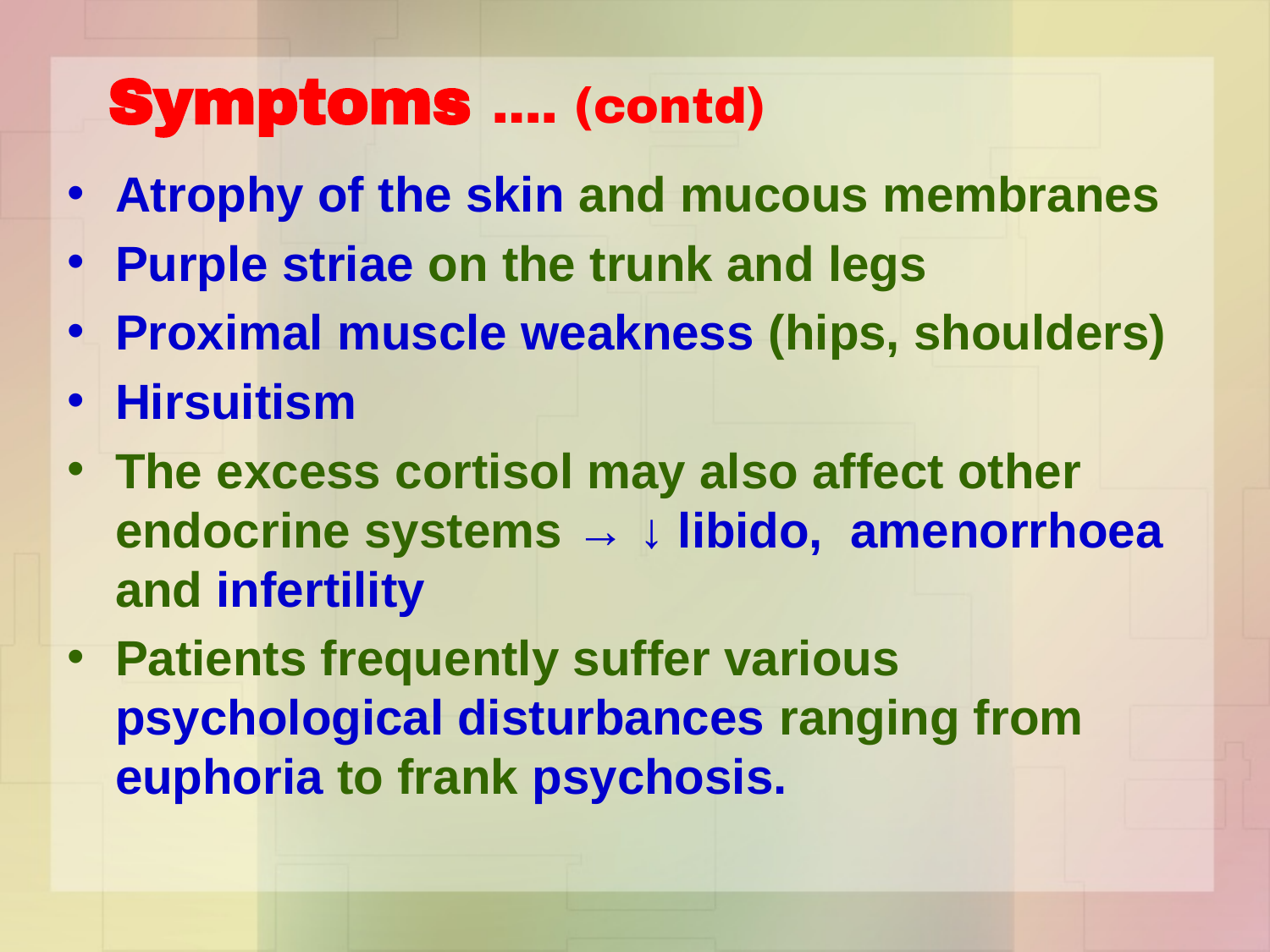

# Symptoms …. (contd)
Atrophy of the skin and mucous membranes
Purple striae on the trunk and legs
Proximal muscle weakness (hips, shoulders)
Hirsuitism
The excess cortisol may also affect other endocrine systems → ↓ libido,  amenorrhoea and infertility
Patients frequently suffer various psychological disturbances ranging from euphoria to frank psychosis.